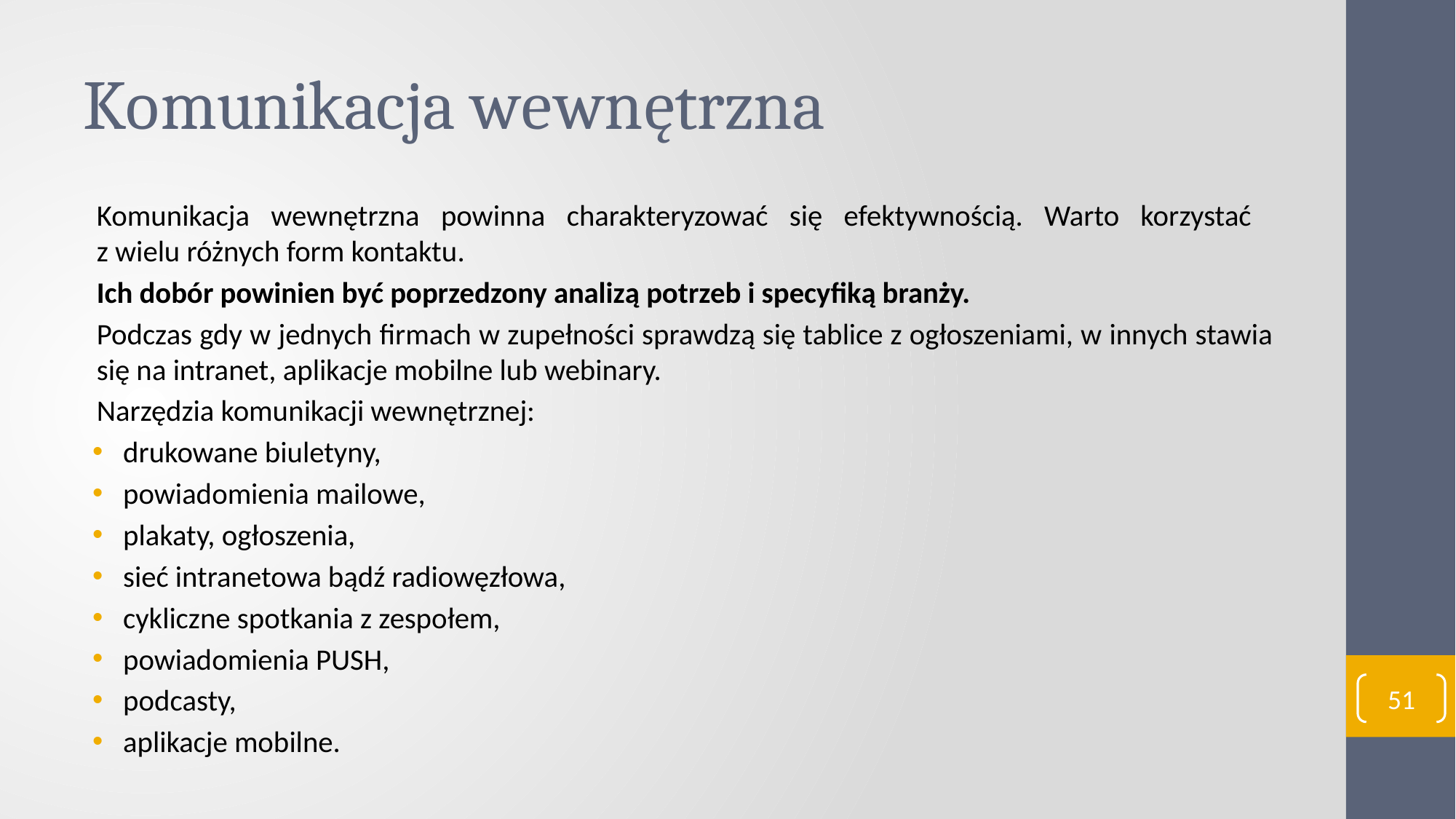

# Komunikacja wewnętrzna
Komunikacja wewnętrzna powinna charakteryzować się efektywnością. Warto korzystać
z wielu różnych form kontaktu.
Ich dobór powinien być poprzedzony analizą potrzeb i specyfiką branży.
Podczas gdy w jednych firmach w zupełności sprawdzą się tablice z ogłoszeniami, w innych stawia się na intranet, aplikacje mobilne lub webinary.
Narzędzia komunikacji wewnętrznej:
drukowane biuletyny,
powiadomienia mailowe,
plakaty, ogłoszenia,
sieć intranetowa bądź radiowęzłowa,
cykliczne spotkania z zespołem,
powiadomienia PUSH,
podcasty,
aplikacje mobilne.

51